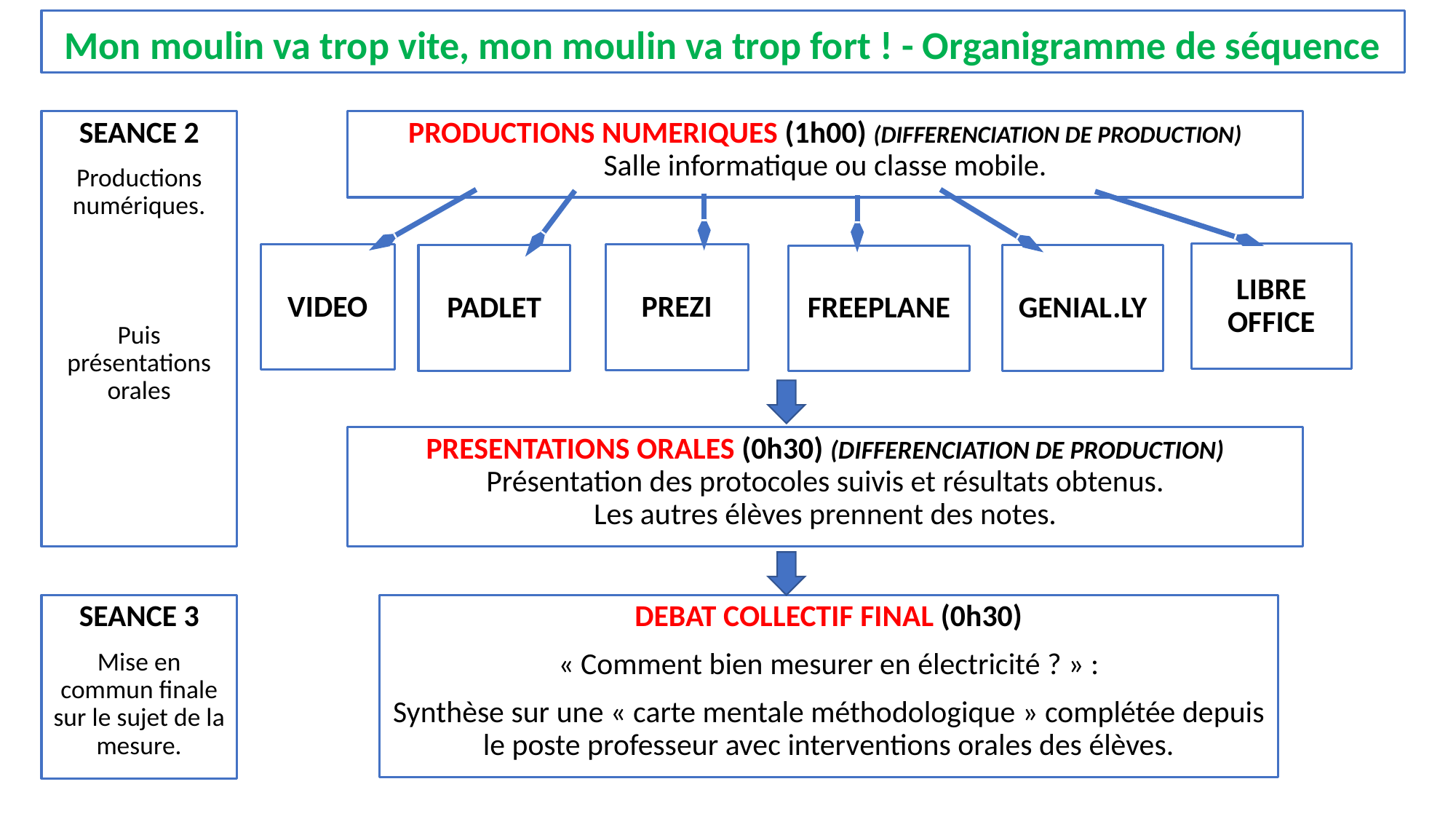

Mon moulin va trop vite, mon moulin va trop fort ! - Organigramme de séquence
SEANCE 2
Productions numériques.

Puis présentations orales
PRODUCTIONS NUMERIQUES (1h00) (DIFFERENCIATION DE PRODUCTION)
Salle informatique ou classe mobile.
LIBRE
OFFICE
VIDEO
PREZI
PADLET
GENIAL.LY
FREEPLANE

PRESENTATIONS ORALES (0h30) (DIFFERENCIATION DE PRODUCTION)
Présentation des protocoles suivis et résultats obtenus.
Les autres élèves prennent des notes.

SEANCE 3
Mise en commun finale sur le sujet de la mesure.
DEBAT COLLECTIF FINAL (0h30)
« Comment bien mesurer en électricité ? » :
Synthèse sur une « carte mentale méthodologique » complétée depuis le poste professeur avec interventions orales des élèves.